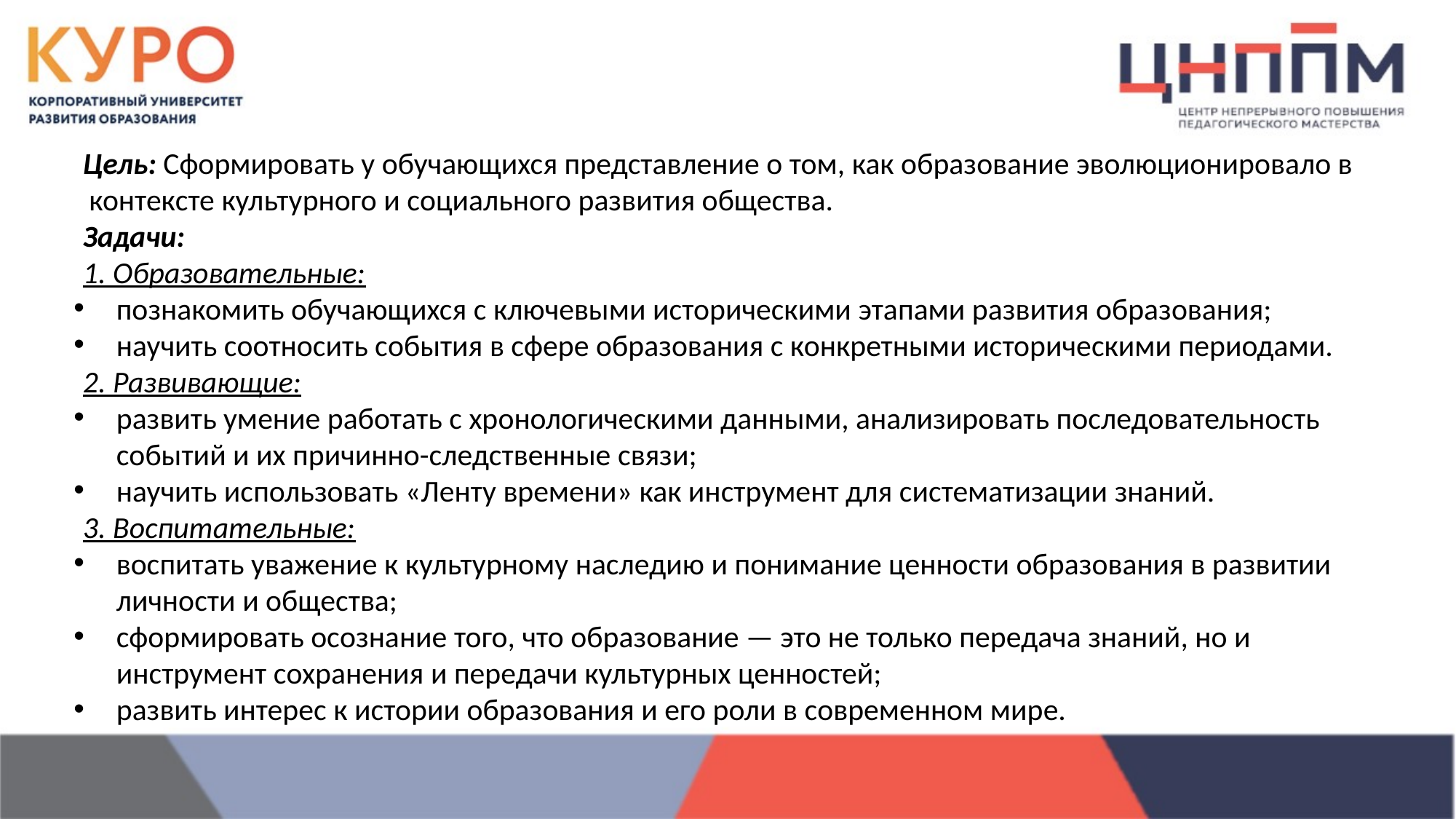

Цель: Сформировать у обучающихся представление о том, как образование эволюционировало в контексте культурного и социального развития общества.
Задачи:
1. Образовательные:
познакомить обучающихся с ключевыми историческими этапами развития образования;
научить соотносить события в сфере образования с конкретными историческими периодами.
2. Развивающие:
развить умение работать с хронологическими данными, анализировать последовательность событий и их причинно-следственные связи;
научить использовать «Ленту времени» как инструмент для систематизации знаний.
3. Воспитательные:
воспитать уважение к культурному наследию и понимание ценности образования в развитии личности и общества;
сформировать осознание того, что образование — это не только передача знаний, но и инструмент сохранения и передачи культурных ценностей;
развить интерес к истории образования и его роли в современном мире.